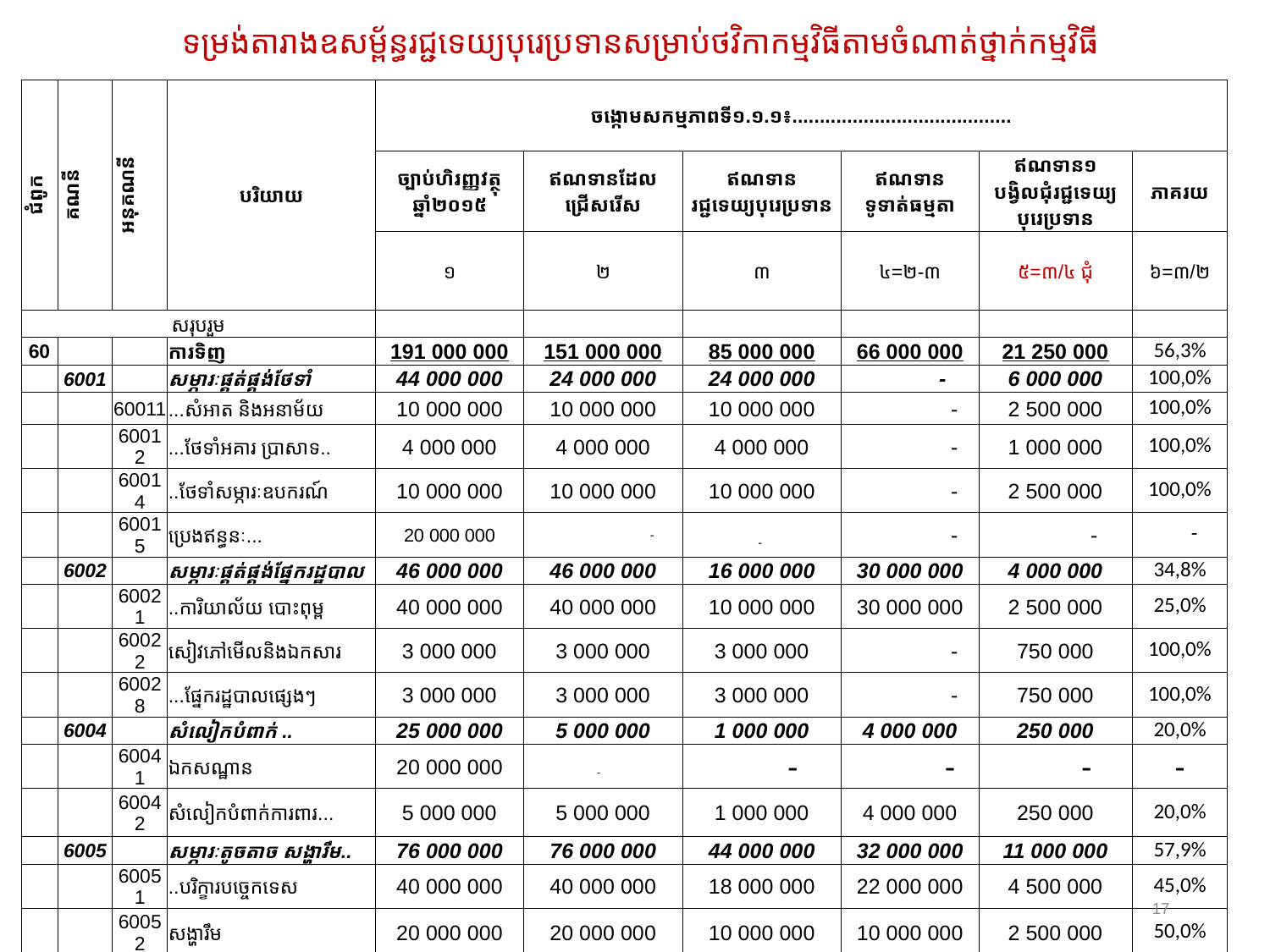

# ទម្រង់​តារាងឧសម្ព័ន្ធរជ្ជទេយ្យបុរេប្រទាន​សម្រាប់ថវិកាកម្មវិធី​តាមចំណាត់ថ្នាក់កម្មវិធី
| ជំពូក | គណនី | អនុគណនី | បរិយាយ | ចង្កោមសកម្មភាពទី១.១.១៖........................................ |  |  |  |  |  |
| --- | --- | --- | --- | --- | --- | --- | --- | --- | --- |
|  |  |  |  | ច្បាប់ហិរញ្ញវត្ថុ​ ឆ្នាំ២០១៥ | ឥណទានដែល ជ្រើសរើស | ឥណទាន រជ្ជទេយ្យបុរេប្រទាន | ឥណទាន ទូទាត់ធម្មតា | ឥណទាន១ បង្វិលជុំរជ្ជទេយ្យ បុរេប្រទាន | ភាគរយ |
|  |  |  |  | ១ | ២ | ៣ | ៤=២-៣ | ៥=៣/៤ ជុំ | ៦=៣/២ |
| សរុបរួម |  |  |  |  |  |  |  |  |  |
| 60 |  |  | ការទិញ | 191 000 000 | 151 000 000 | 85 000 000 | 66 000 000 | 21 250 000 | 56,3% |
|  | 6001 |  | សម្ភារៈផ្គត់ផ្គង់ថែទាំ | 44 000 000 | 24 000 000 | 24 000 000 | - | 6 000 000 | 100,0% |
|  |  | 60011 | ...សំអាត និងអនាម័យ | 10 000 000 | 10 000 000 | 10 000 000 | - | 2 500 000 | 100,0% |
|  |  | 60012 | ...ថែទាំអគារ ប្រាសាទ.. | 4 000 000 | 4 000 000 | 4 000 000 | - | 1 000 000 | 100,0% |
|  |  | 60014 | ..ថែទាំសម្ភារៈឧបករណ៍ | 10 000 000 | 10 000 000 | 10 000 000 | - | 2 500 000 | 100,0% |
|  |  | 60015 | ប្រេងឥន្ធនៈ... | 20 000 000 | - | - | - | - | - |
|  | 6002 |  | សម្ភារៈផ្គត់ផ្គង់ផ្នែករដ្ឋបាល | 46 000 000 | 46 000 000 | 16 000 000 | 30 000 000 | 4 000 000 | 34,8% |
|  |  | 60021 | ..ការិយាល័យ បោះពុម្ព | 40 000 000 | 40 000 000 | 10 000 000 | 30 000 000 | 2 500 000 | 25,0% |
|  |  | 60022 | សៀវភៅមើលនិងឯកសារ | 3 000 000 | 3 000 000 | 3 000 000 | - | 750 000 | 100,0% |
|  |  | 60028 | ...ផ្នែករដ្ឋបាលផ្សេងៗ | 3 000 000 | 3 000 000 | 3 000 000 | - | 750 000 | 100,0% |
|  | 6004 |  | សំលៀកបំពាក់ .. | 25 000 000 | 5 000 000 | 1 000 000 | 4 000 000 | 250 000 | 20,0% |
|  |  | 60041 | ឯកសណ្ឋាន | 20 000 000 | - | - | - | - | - |
|  |  | 60042 | សំលៀកបំពាក់ការពារ... | 5 000 000 | 5 000 000 | 1 000 000 | 4 000 000 | 250 000 | 20,0% |
|  | 6005 |  | សម្ភារៈតូចតាច សង្ហារឹម.. | 76 000 000 | 76 000 000 | 44 000 000 | 32 000 000 | 11 000 000 | 57,9% |
|  |  | 60051 | ..បរិក្ខារបច្ចេកទេស | 40 000 000 | 40 000 000 | 18 000 000 | 22 000 000 | 4 500 000 | 45,0% |
|  |  | 60052 | សង្ហារឹម | 20 000 000 | 20 000 000 | 10 000 000 | 10 000 000 | 2 500 000 | 50,0% |
|  |  | 60053 | សម្ភារៈប្រើប្រាស់ | 10 000 000 | 10 000 000 | 10 000 000 | - | 2 500 000 | 100,0% |
|  |  | 60054 | ..ឧបករណ៍ដឹកជញ្ជូន | 4 000 000 | 4 000 000 | 4 000 000 | - | 1 000 000 | 100,0% |
|  |  | 60058 | ..សម្ភារៈបរិក្ខារផ្សេងៗ | 2 000 000 | 2 000 000 | 2 000 000 | - | 500 000 | 100,0% |
17